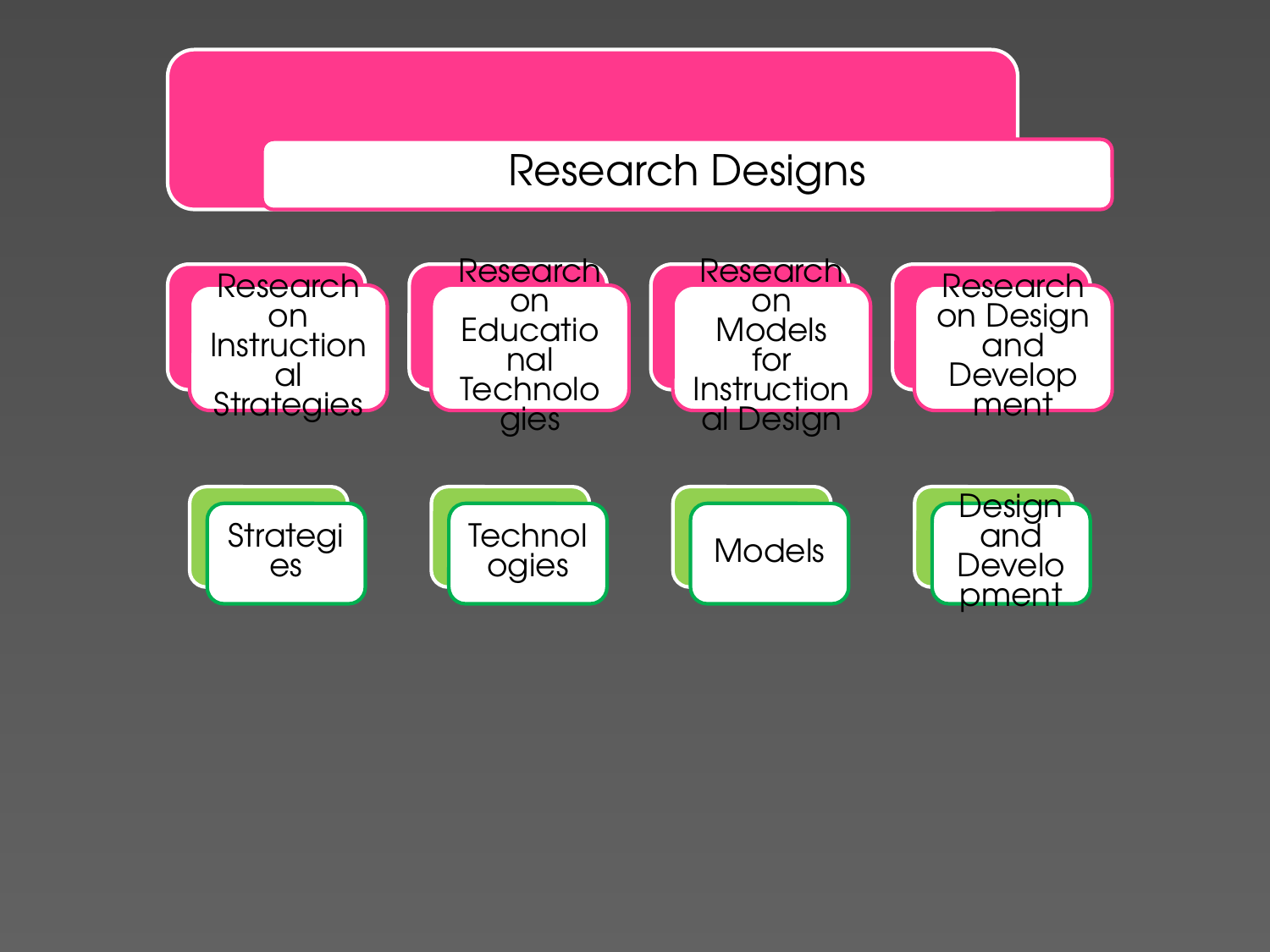

Research Designs
Research on Instructional Strategies
Research on Educational Technologies
Research on Models for Instructional Design
Research on Design and Development
Strategies
Technologies
Models
Design and Development